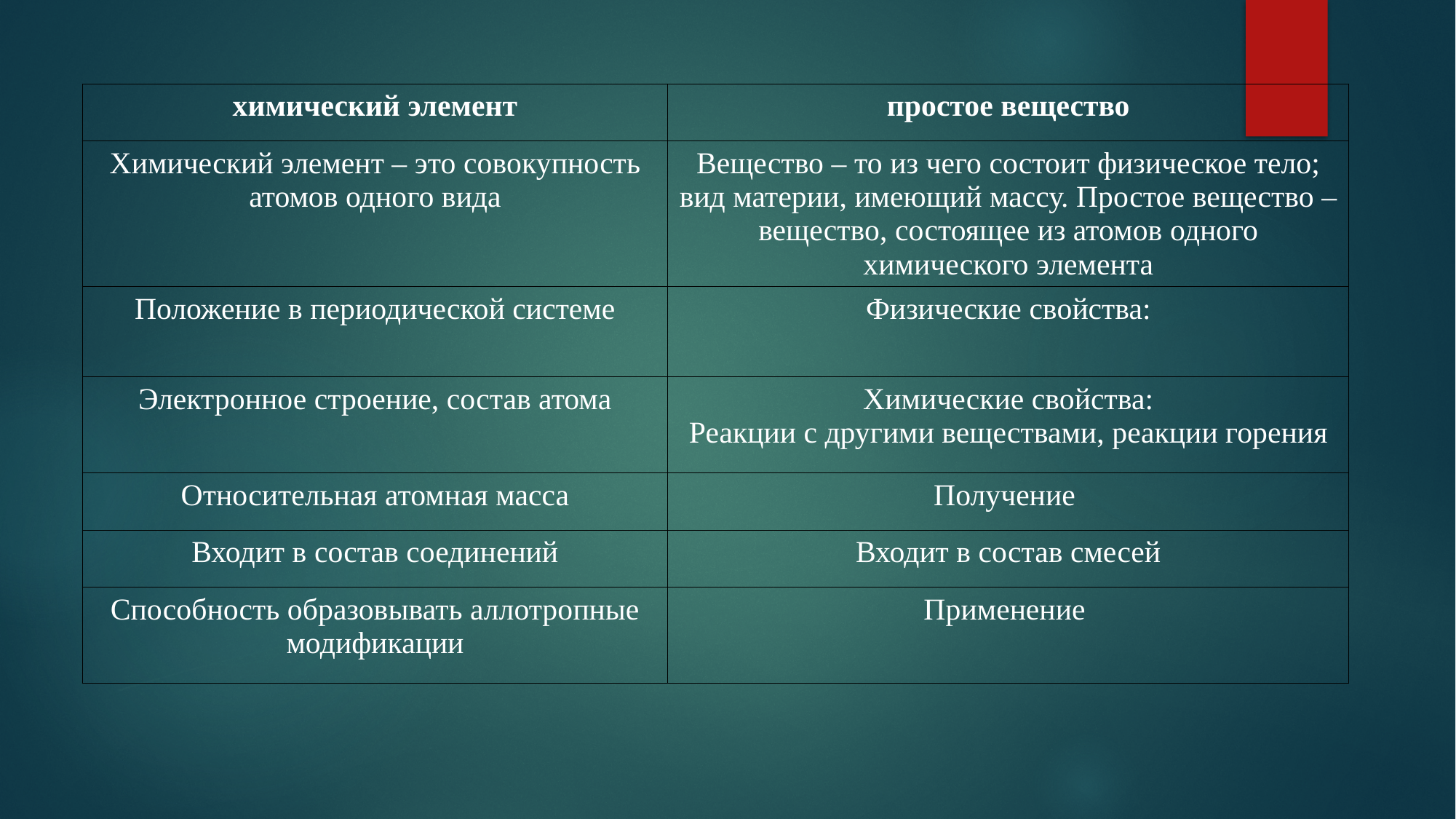

| химический элемент | простое вещество |
| --- | --- |
| Химический элемент – это совокупность атомов одного вида | Вещество – то из чего состоит физическое тело; вид материи, имеющий массу. Простое вещество – вещество, состоящее из атомов одного химического элемента |
| Положение в периодической системе | Физические свойства: |
| Электронное строение, состав атома | Химические свойства: Реакции с другими веществами, реакции горения |
| Относительная атомная масса | Получение |
| Входит в состав соединений | Входит в состав смесей |
| Способность образовывать аллотропные модификации | Применение |